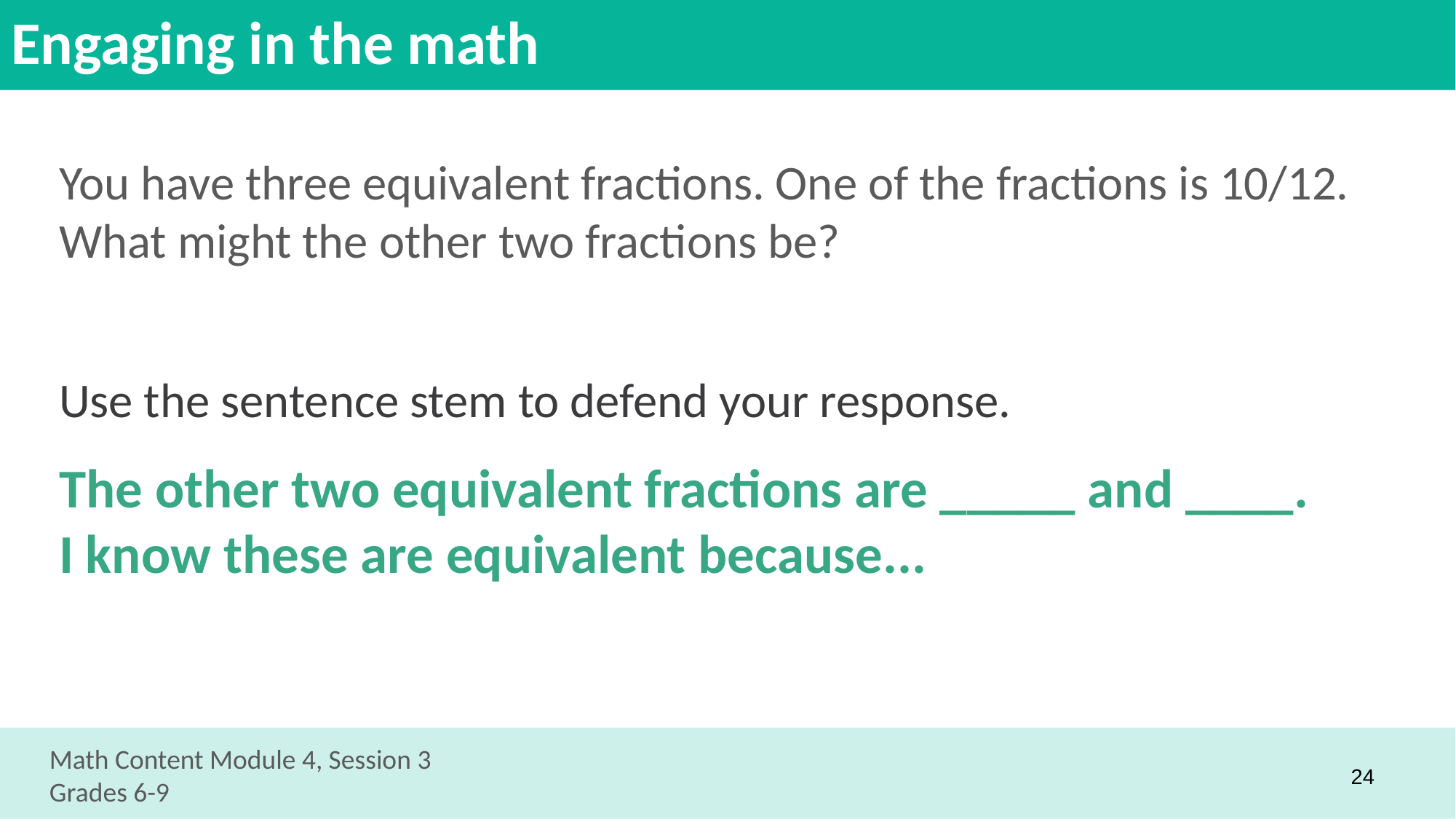

# Engaging in the math
You have three equivalent fractions. One of the fractions is 10/12.  What might the other two fractions be?

Use the sentence stem to defend your response.

The other two equivalent fractions are _____ and ____.
I know these are equivalent because...

Math Content Module 4, Session 3
Grades 6-9
24